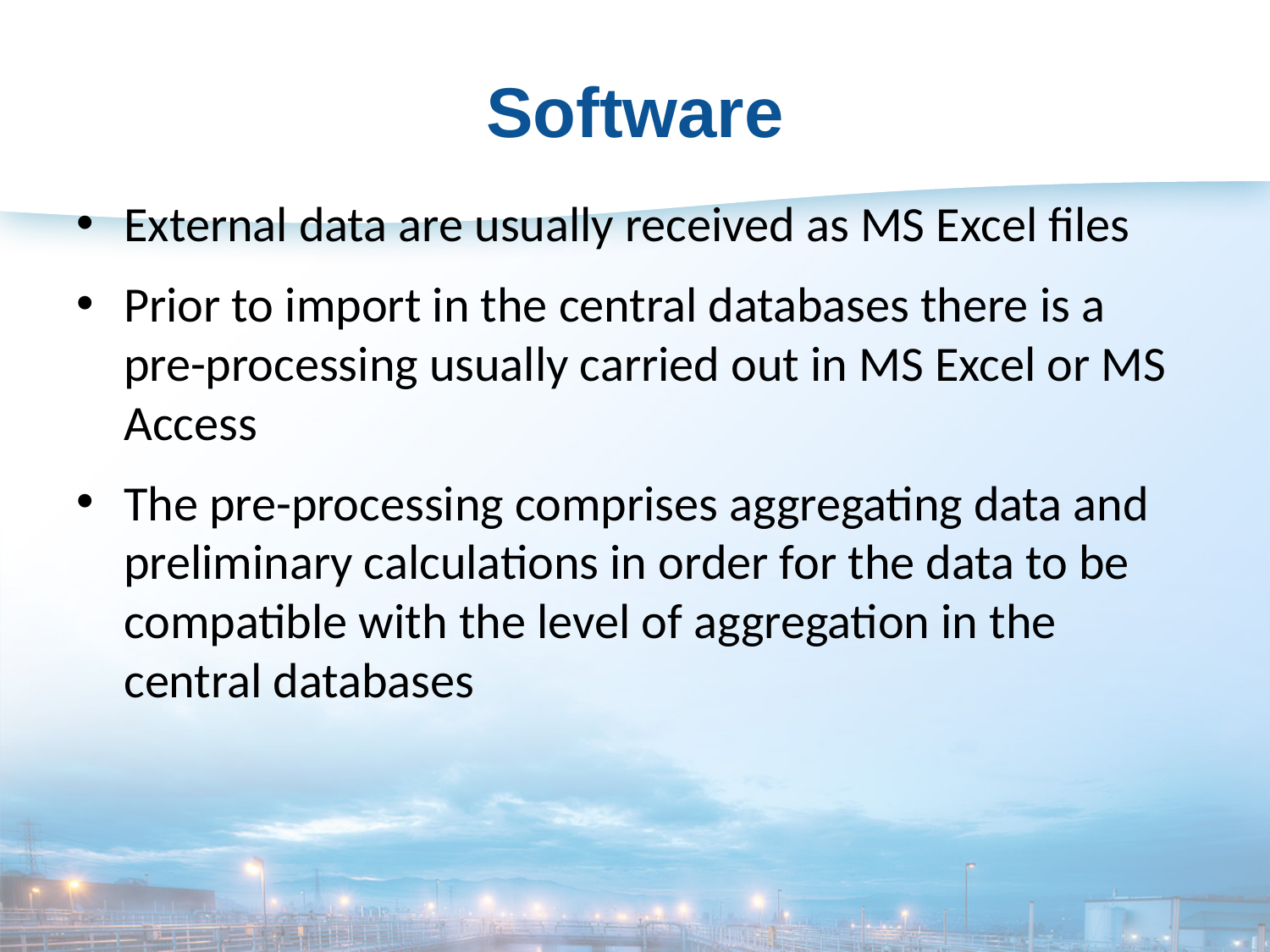

# Software
External data are usually received as MS Excel files
Prior to import in the central databases there is a pre-processing usually carried out in MS Excel or MS Access
The pre-processing comprises aggregating data and preliminary calculations in order for the data to be compatible with the level of aggregation in the central databases